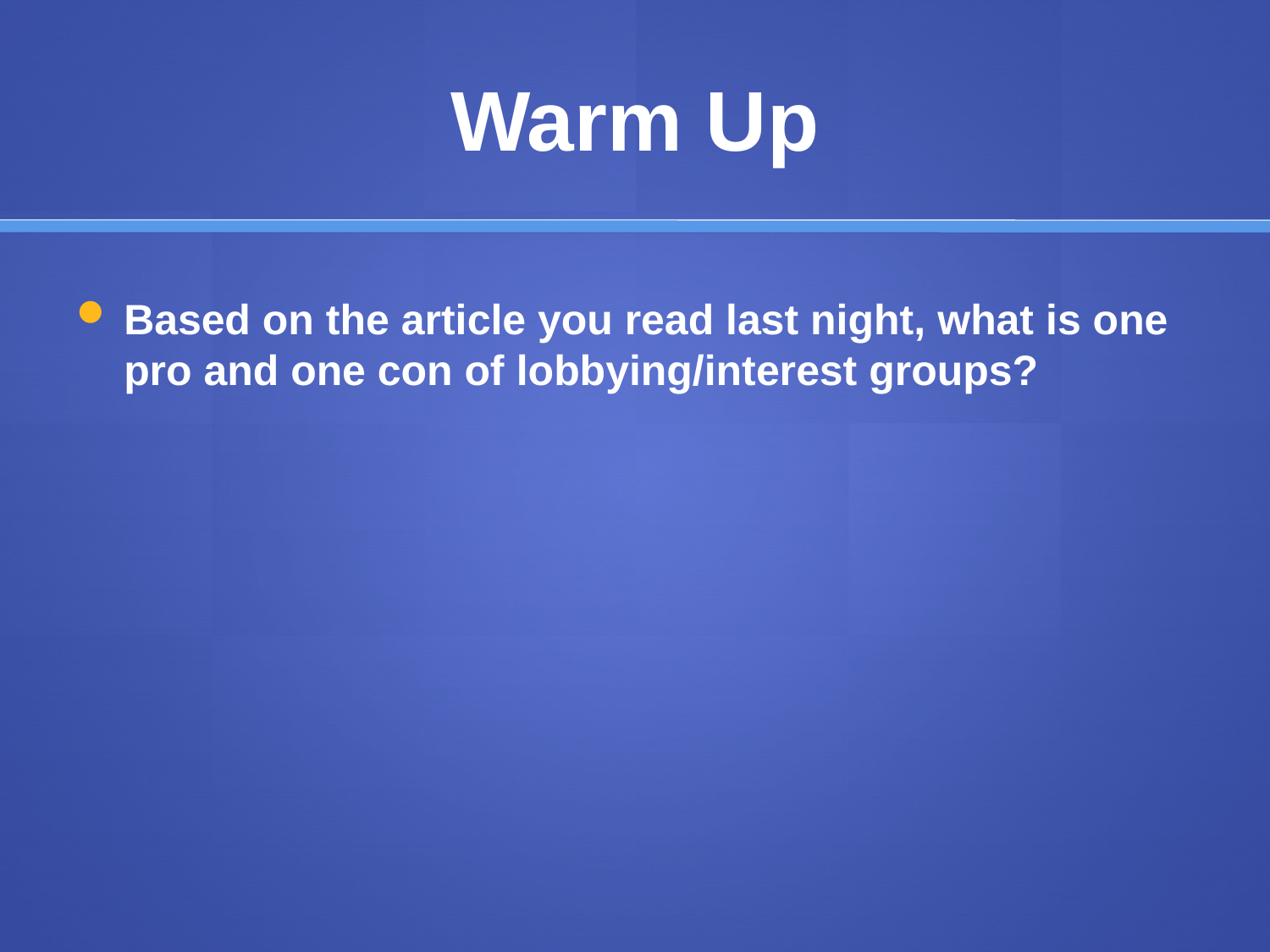

# Warm Up
Based on the article you read last night, what is one pro and one con of lobbying/interest groups?